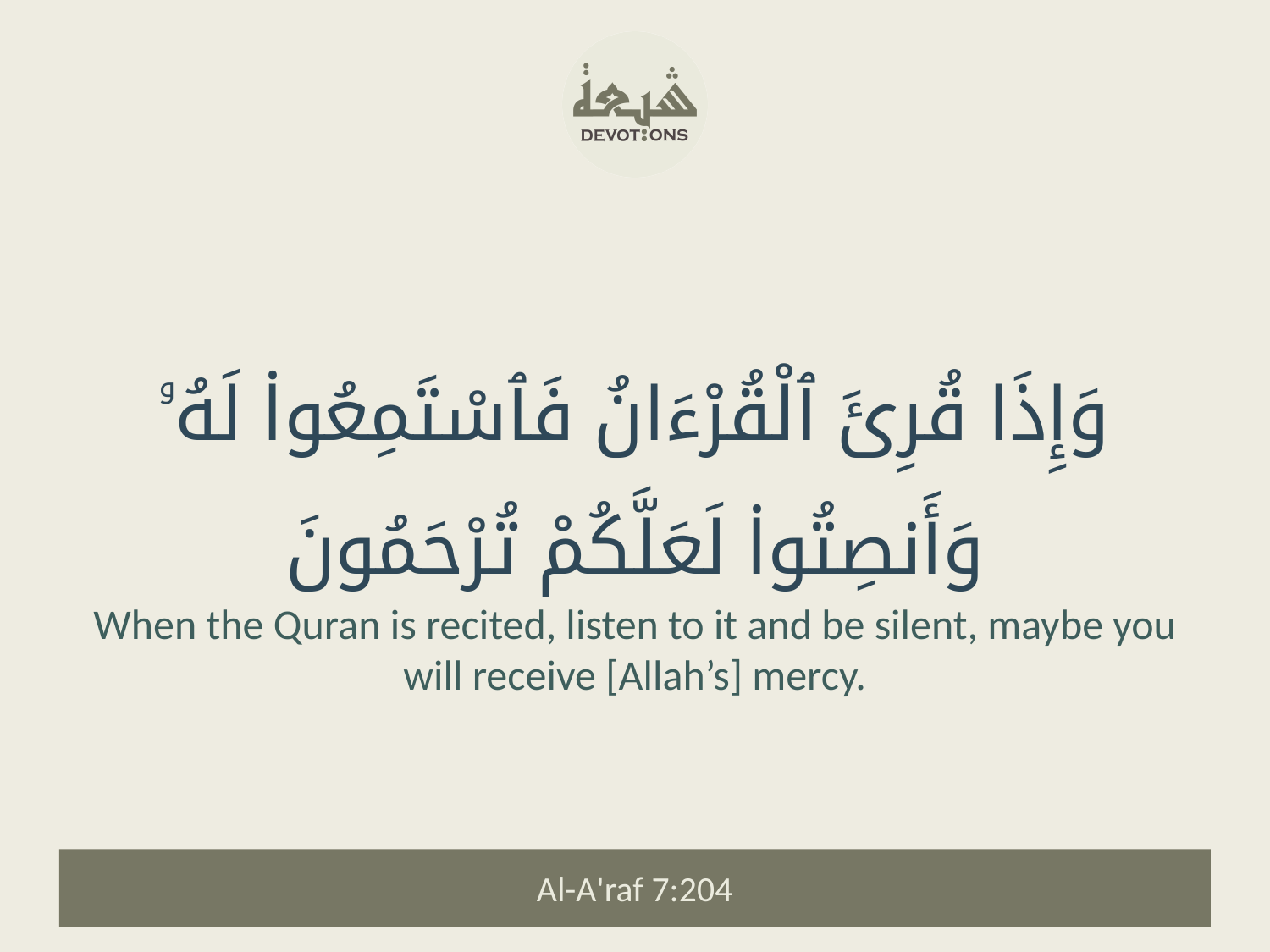

وَإِذَا قُرِئَ ٱلْقُرْءَانُ فَٱسْتَمِعُوا۟ لَهُۥ وَأَنصِتُوا۟ لَعَلَّكُمْ تُرْحَمُونَ
When the Quran is recited, listen to it and be silent, maybe you will receive [Allah’s] mercy.
Al-A'raf 7:204